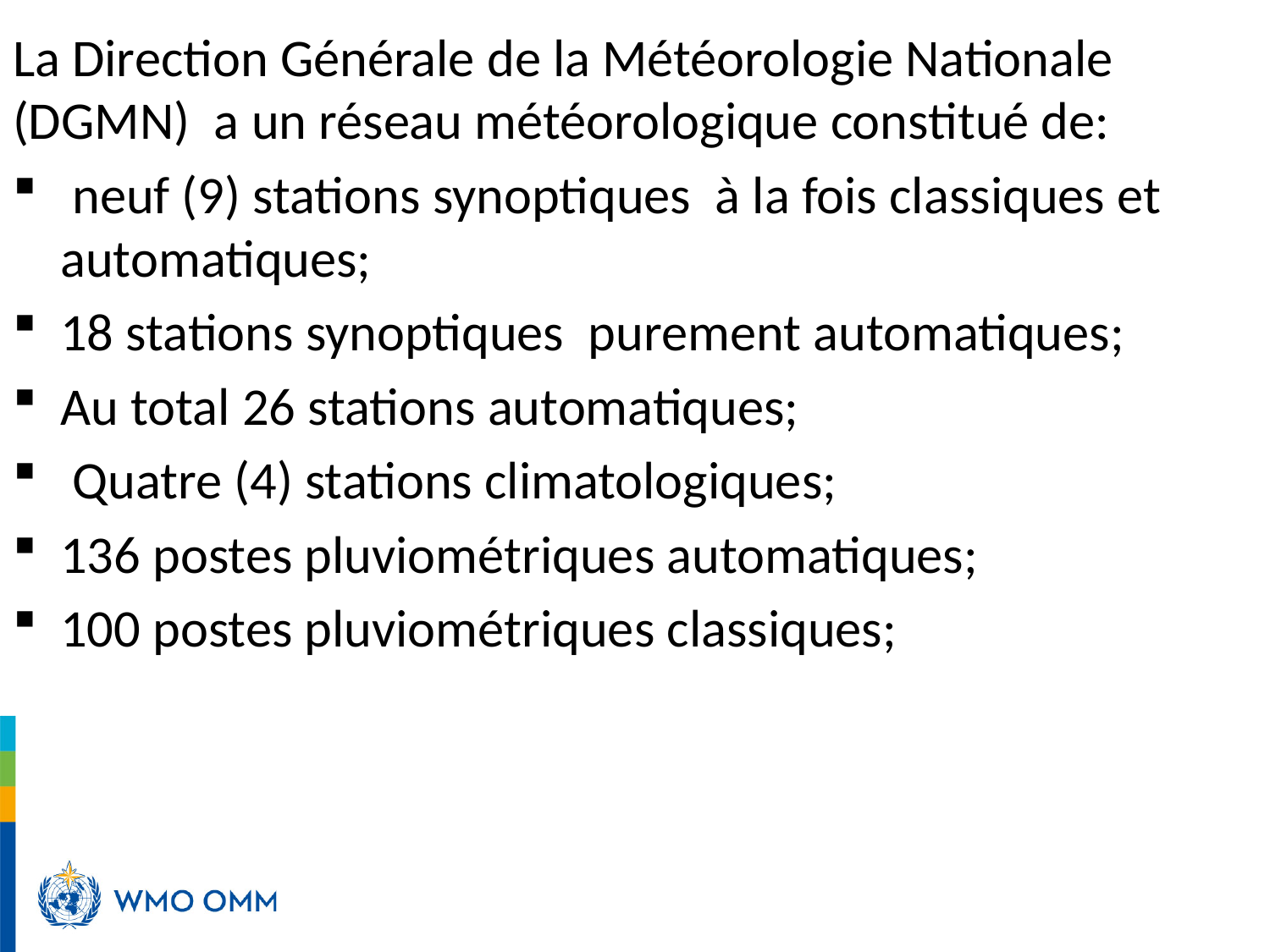

La Direction Générale de la Météorologie Nationale (DGMN)  a un réseau météorologique constitué de:
 neuf (9) stations synoptiques  à la fois classiques et automatiques;
18 stations synoptiques  purement automatiques;
Au total 26 stations automatiques;
 Quatre (4) stations climatologiques;
136 postes pluviométriques automatiques;
100 postes pluviométriques classiques;